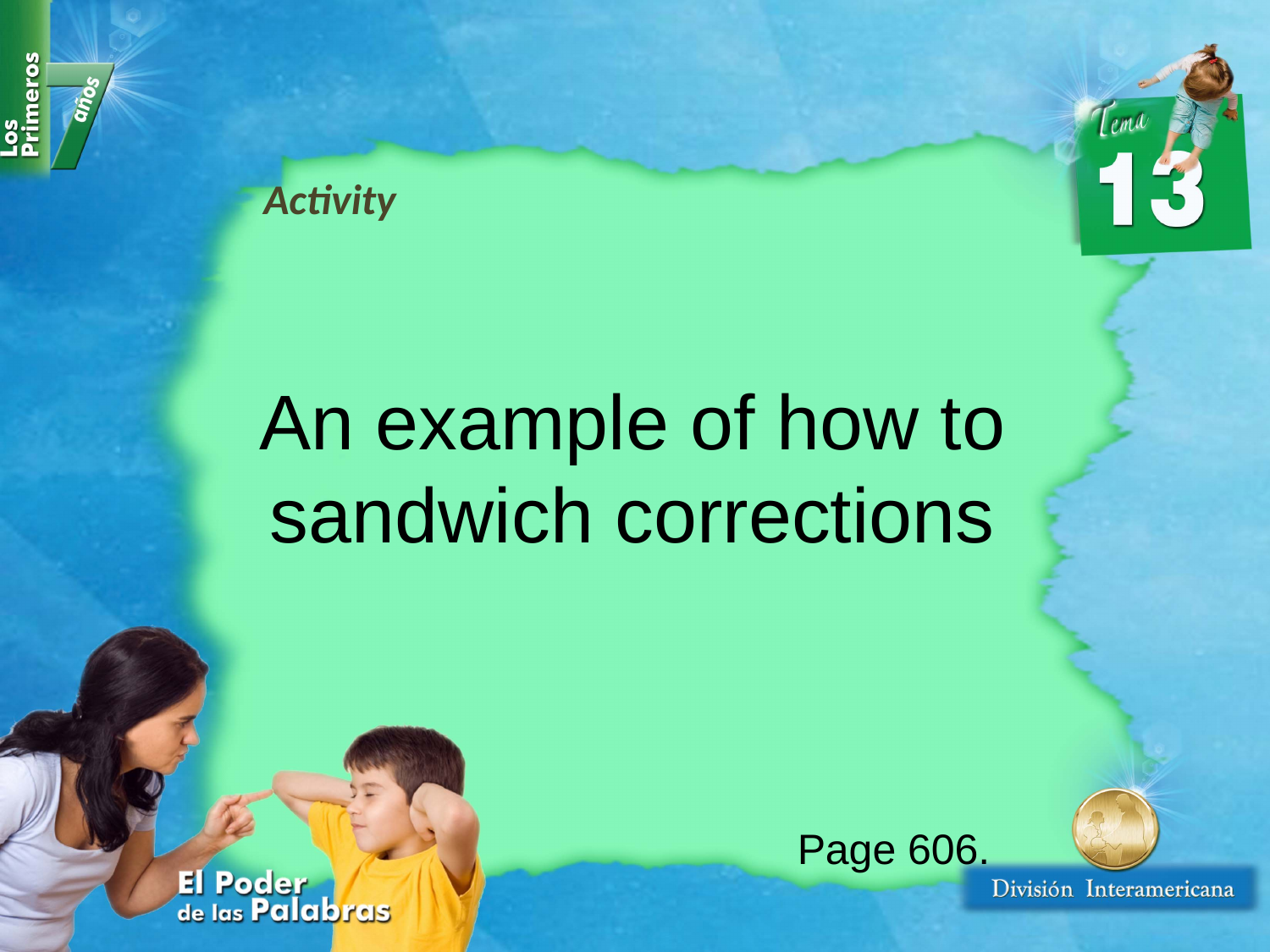

Activity
An example of how to sandwich corrections
Page 606.